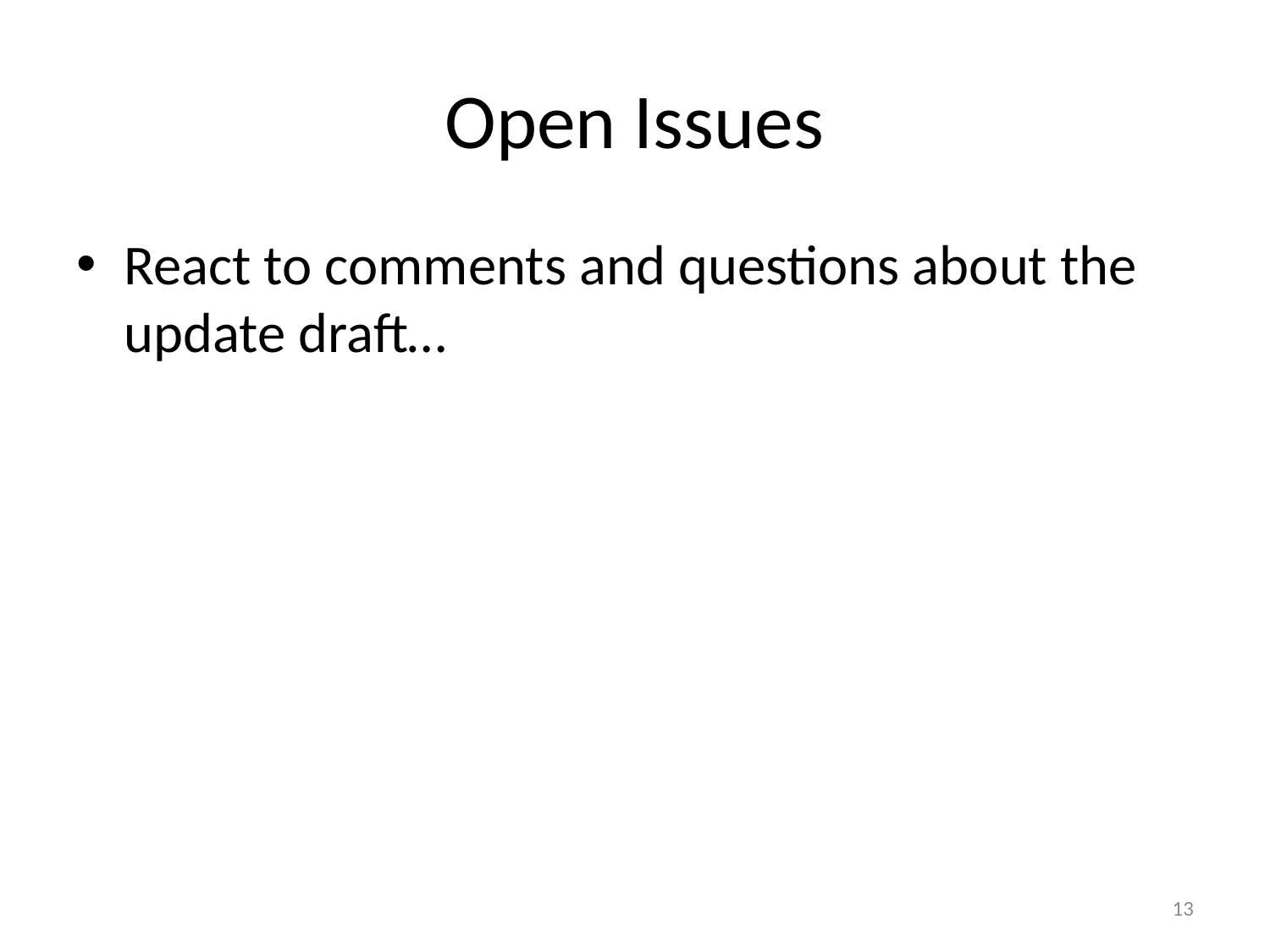

# Open Issues
React to comments and questions about the update draft…
13